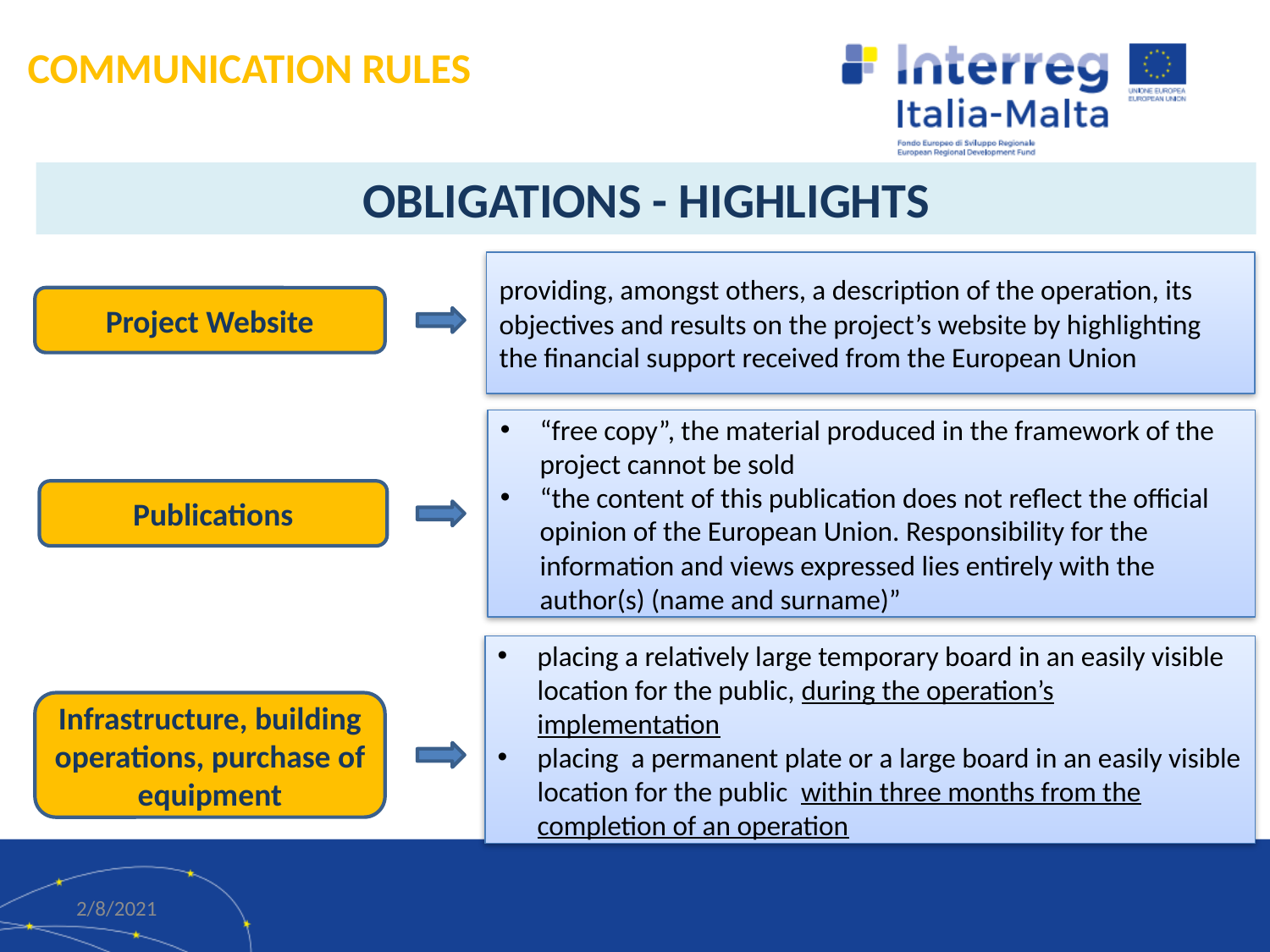

# COMMUNICATION RULES
OBLIGATIONS - HIGHLIGHTS
providing, amongst others, a description of the operation, its objectives and results on the project’s website by highlighting the financial support received from the European Union
Project Website

“free copy”, the material produced in the framework of the project cannot be sold
“the content of this publication does not reflect the official opinion of the European Union. Responsibility for the information and views expressed lies entirely with the author(s) (name and surname)”
Publications

placing a relatively large temporary board in an easily visible location for the public, during the operation’s implementation
placing  a permanent plate or a large board in an easily visible location for the public  within three months from the completion of an operation
Infrastructure, building operations, purchase of equipment

2/8/2021

34